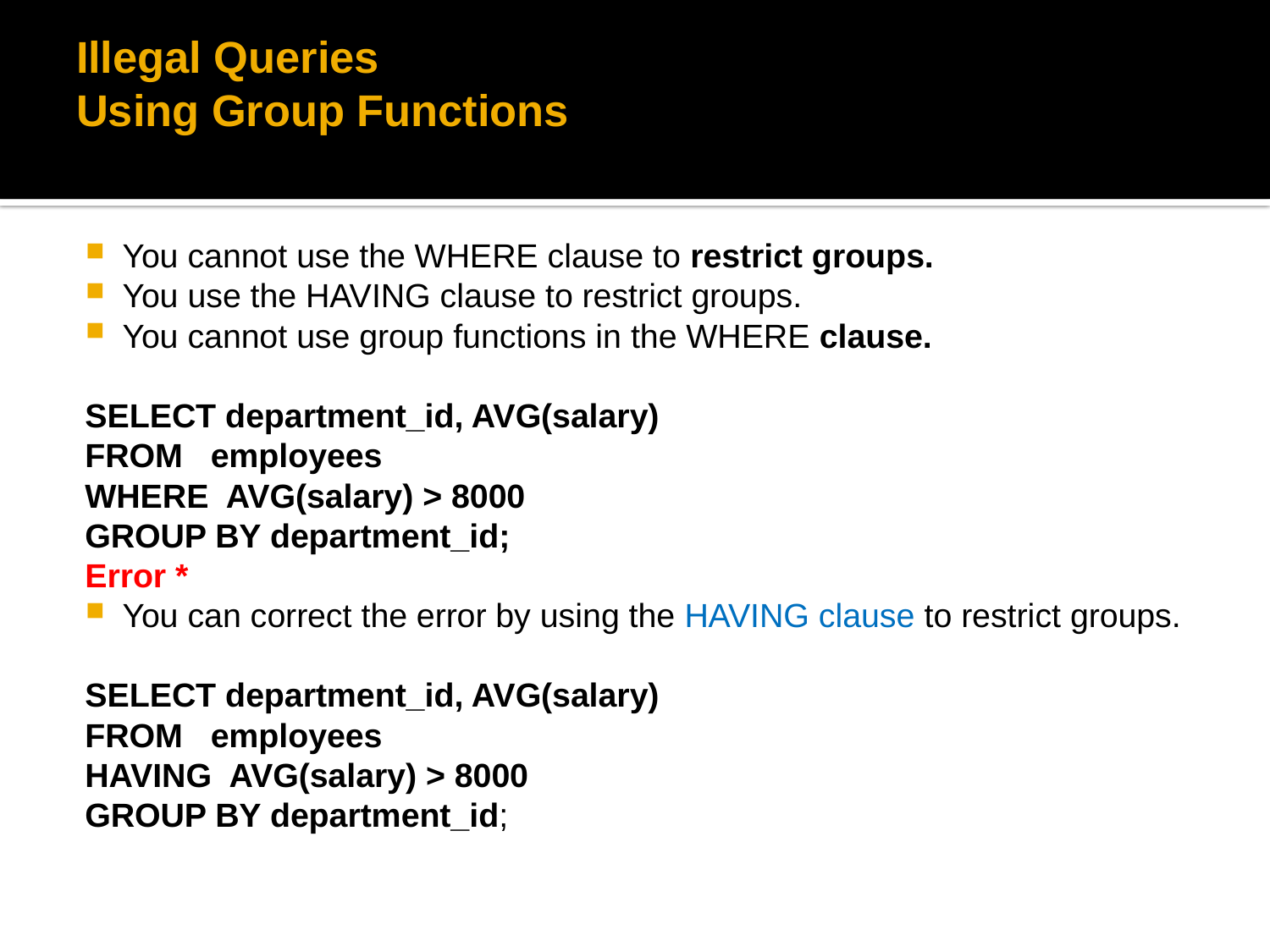

# Illegal Queries Using Group Functions
You cannot use the WHERE clause to restrict groups.
You use the HAVING clause to restrict groups.
You cannot use group functions in the WHERE clause.

SELECT department_id, AVG(salary)
FROM   employees
WHERE  AVG(salary) > 8000
GROUP BY department_id;
Error *
You can correct the error by using the HAVING clause to restrict groups.

SELECT department_id, AVG(salary)
FROM   employees
HAVING  AVG(salary) > 8000
GROUP BY department_id;